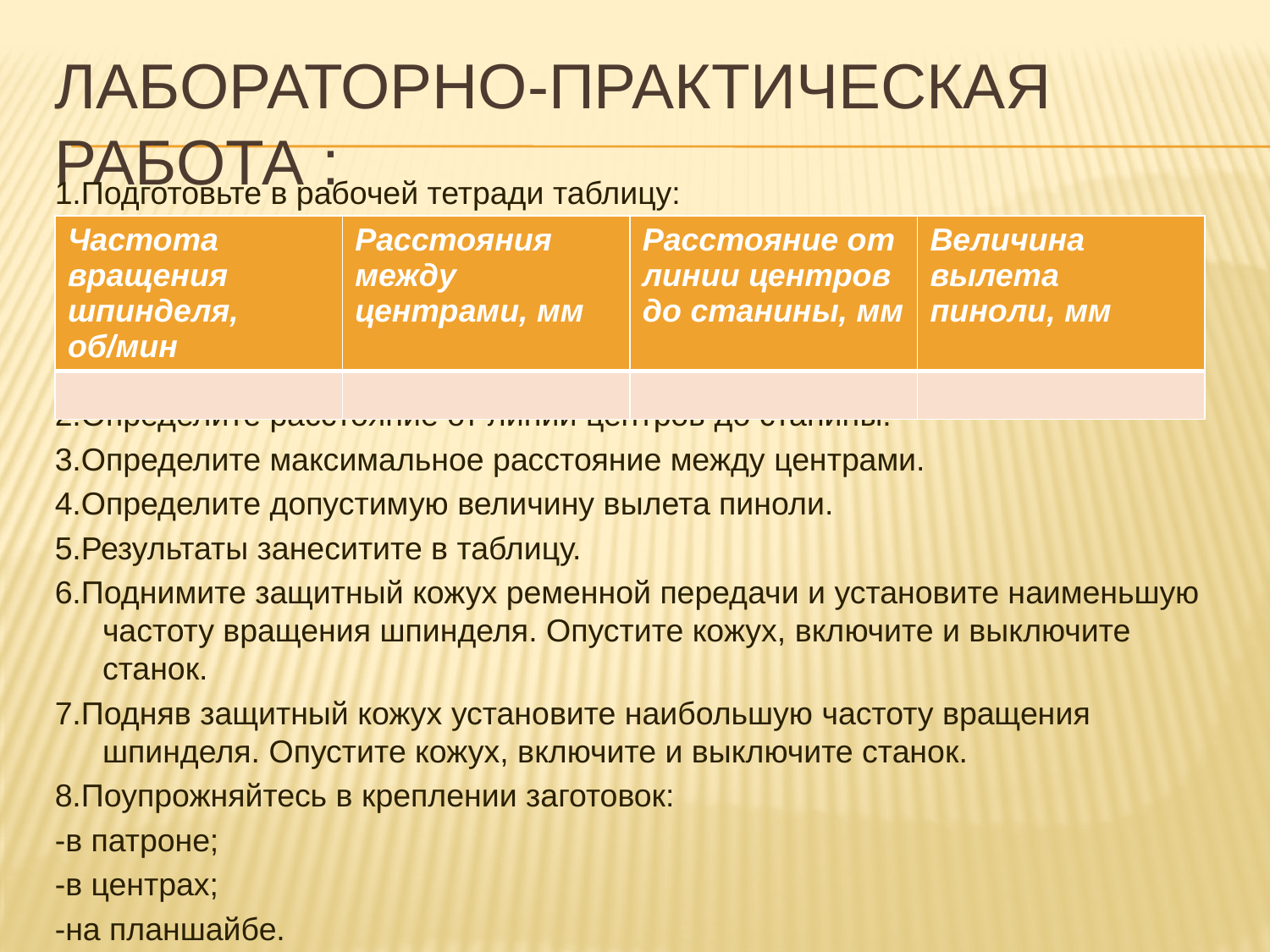

# Лабораторно-практическая работа :
1.Подготовьте в рабочей тетради таблицу:

2.Определите расстояние от линии центров до станины.
3.Определите максимальное расстояние между центрами.
4.Определите допустимую величину вылета пиноли.
5.Результаты занеситите в таблицу.
6.Поднимите защитный кожух ременной передачи и установите наименьшую частоту вращения шпинделя. Опустите кожух, включите и выключите станок.
7.Подняв защитный кожух установите наибольшую частоту вращения шпинделя. Опустите кожух, включите и выключите станок.
8.Поупрожняйтесь в креплении заготовок:
-в патроне;
-в центрах;
-на планшайбе.
| Частота вращения шпинделя, об/мин | Расстояния между центрами, мм | Расстояние от линии центров до станины, мм | Величина вылета пиноли, мм |
| --- | --- | --- | --- |
|  |  |  |  |